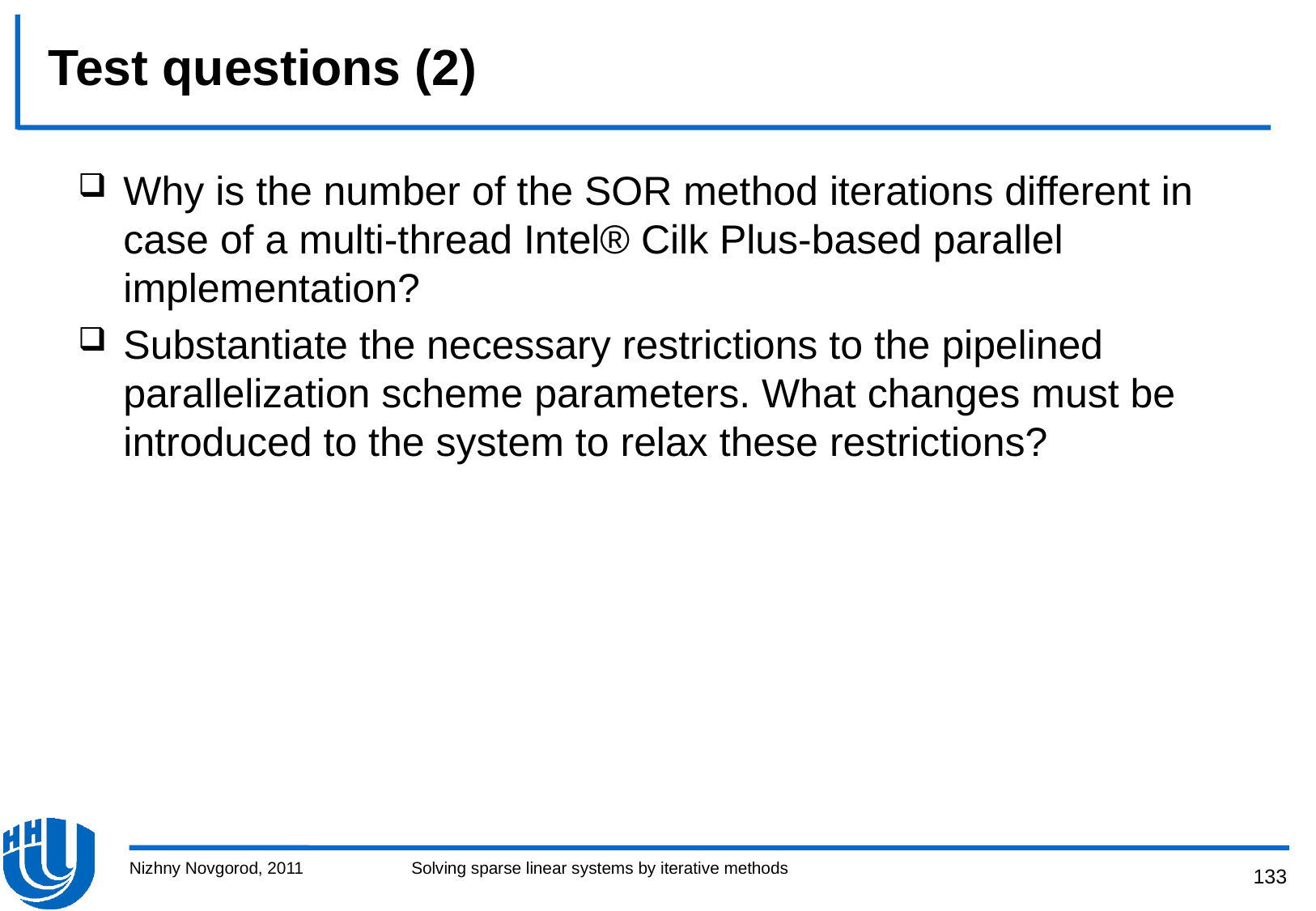

# Test questions (2)
Why is the number of the SOR method iterations different in case of a multi-thread Intel® Cilk Plus-based parallel implementation?
Substantiate the necessary restrictions to the pipelined parallelization scheme parameters. What changes must be introduced to the system to relax these restrictions?

Nizhny Novgorod, 2011
Solving sparse linear systems by iterative methods